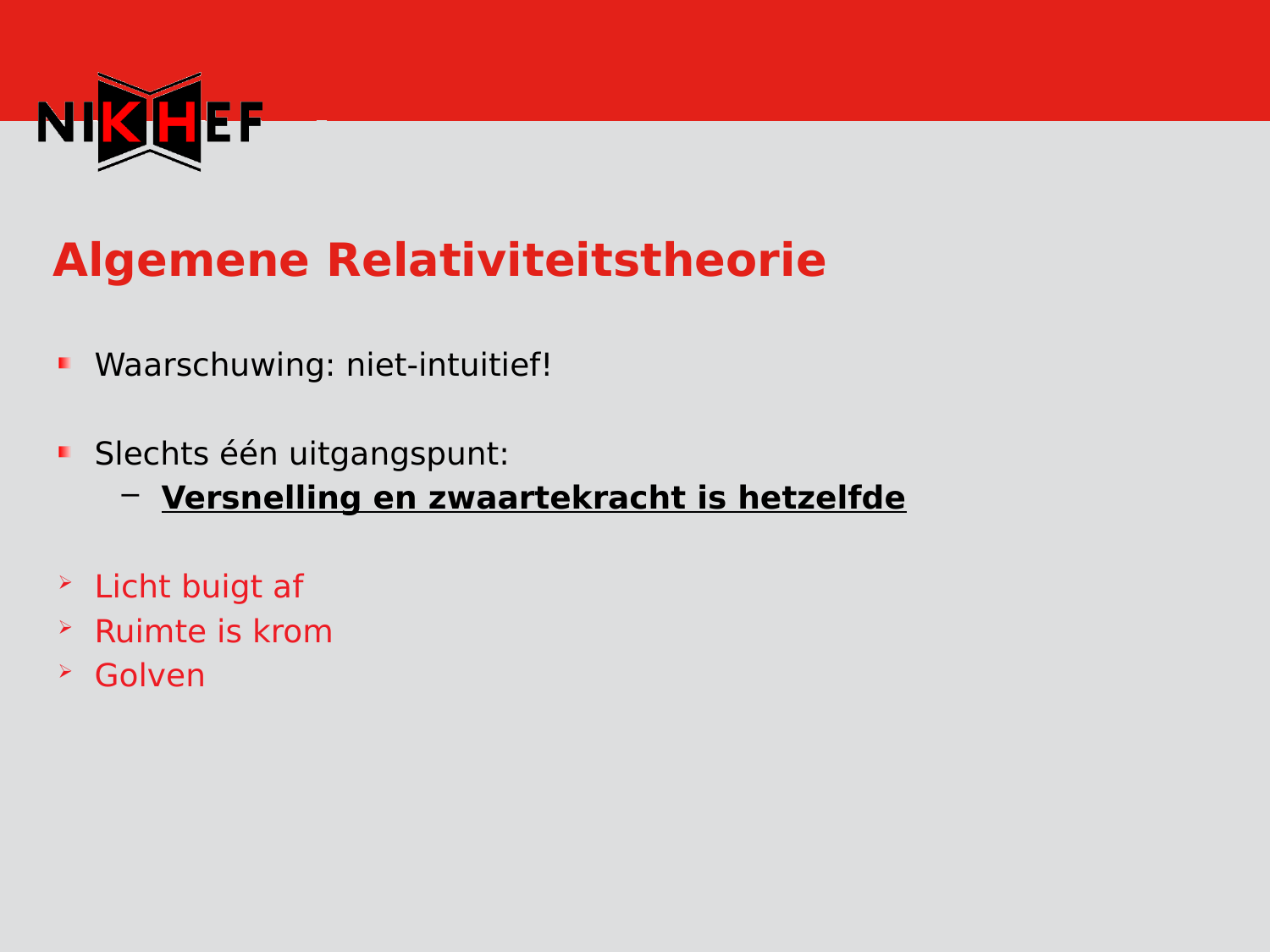

# Algemene Relativiteitstheorie
Waarschuwing: niet-intuitief!

Slechts één uitgangspunt:
Versnelling en zwaartekracht is hetzelfde

Licht buigt af
Ruimte is krom
Golven